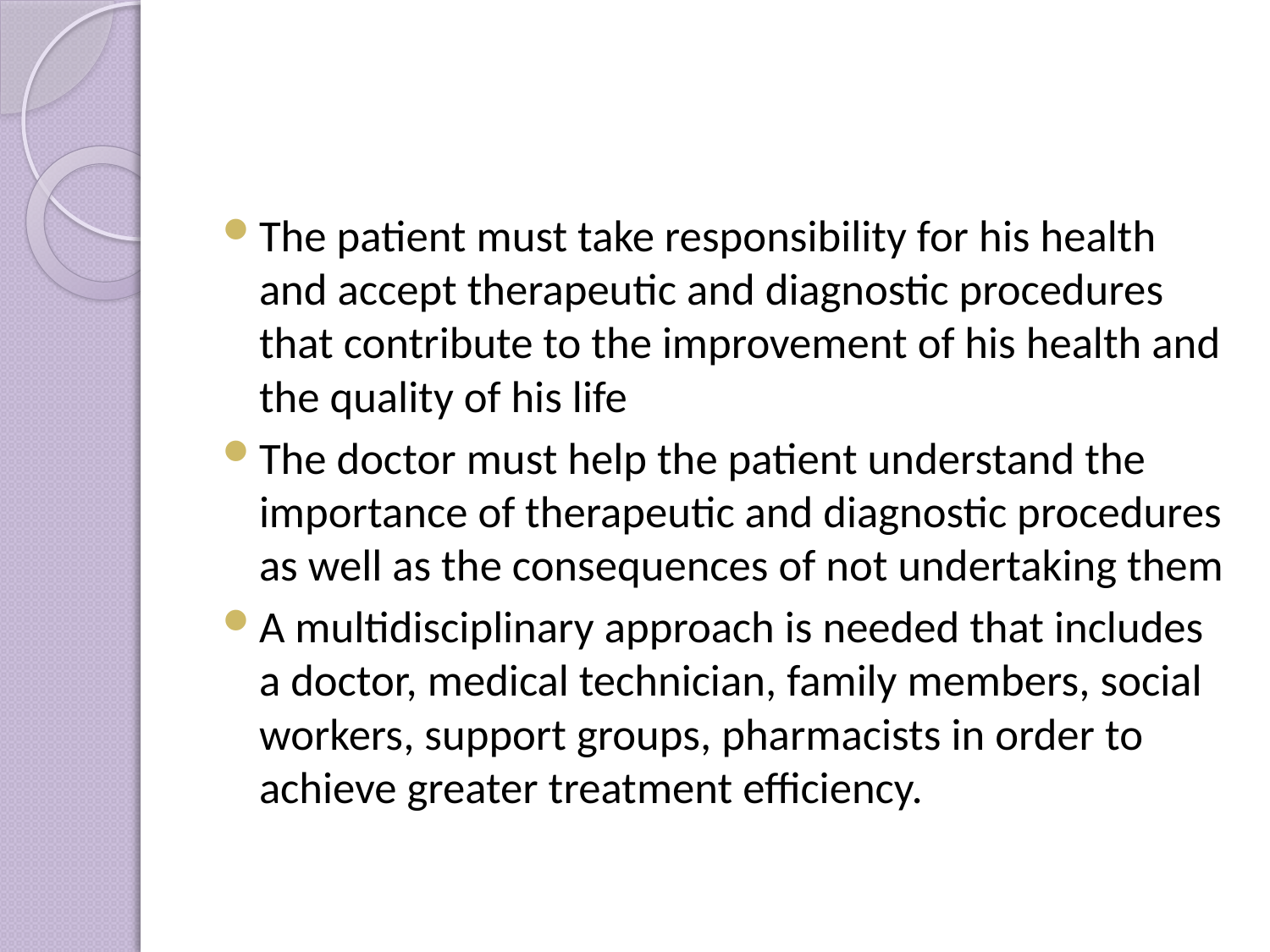

The patient must take responsibility for his health and accept therapeutic and diagnostic procedures that contribute to the improvement of his health and the quality of his life
The doctor must help the patient understand the importance of therapeutic and diagnostic procedures as well as the consequences of not undertaking them
A multidisciplinary approach is needed that includes a doctor, medical technician, family members, social workers, support groups, pharmacists in order to achieve greater treatment efficiency.